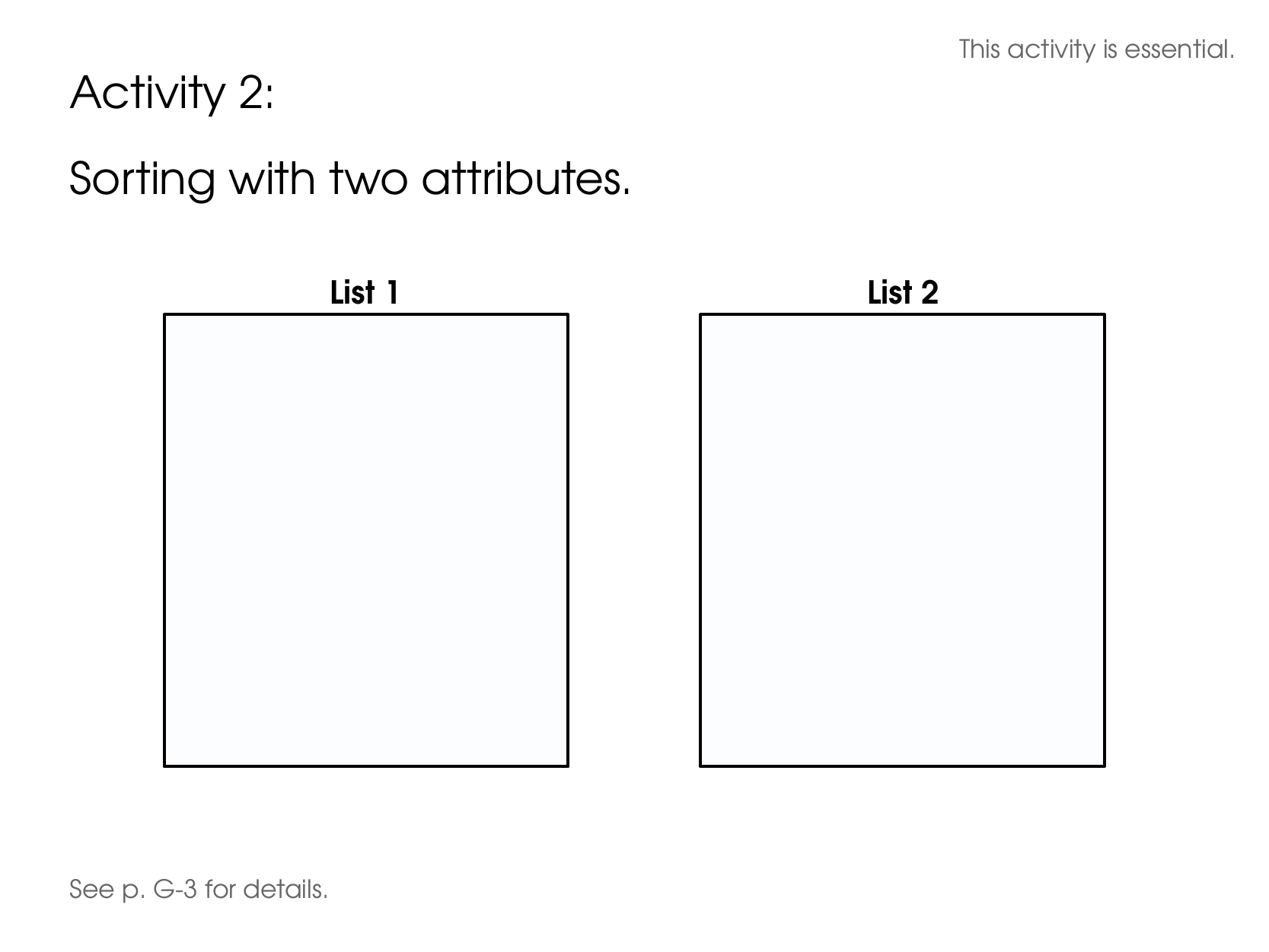

This activity is essential.
Activity 2:
Sorting with two attributes.
List 1

List 2

See p. G-3 for details.